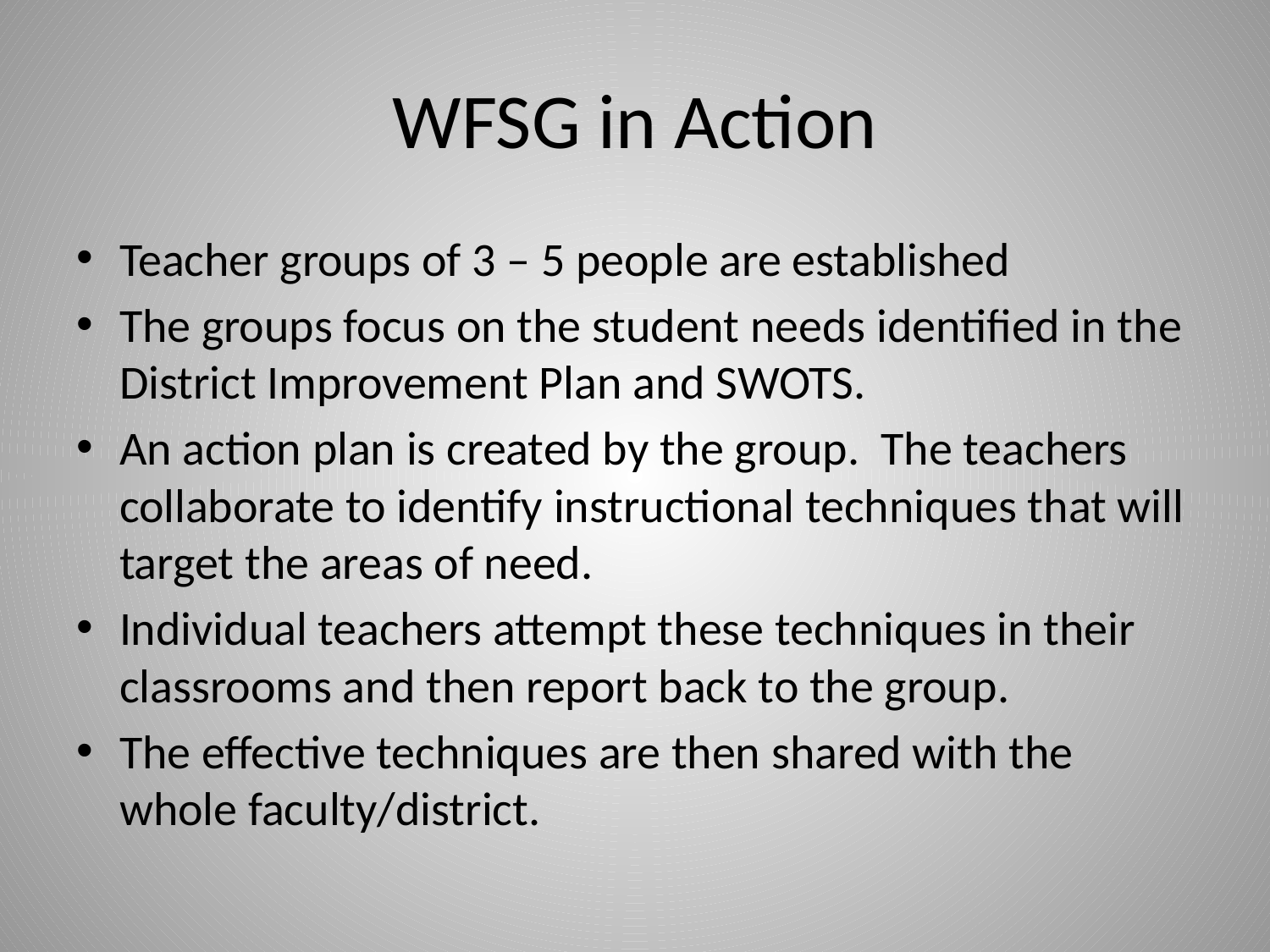

# WFSG in Action
Teacher groups of 3 – 5 people are established
The groups focus on the student needs identified in the District Improvement Plan and SWOTS.
An action plan is created by the group.  The teachers collaborate to identify instructional techniques that will target the areas of need.
Individual teachers attempt these techniques in their classrooms and then report back to the group.
The effective techniques are then shared with the whole faculty/district.